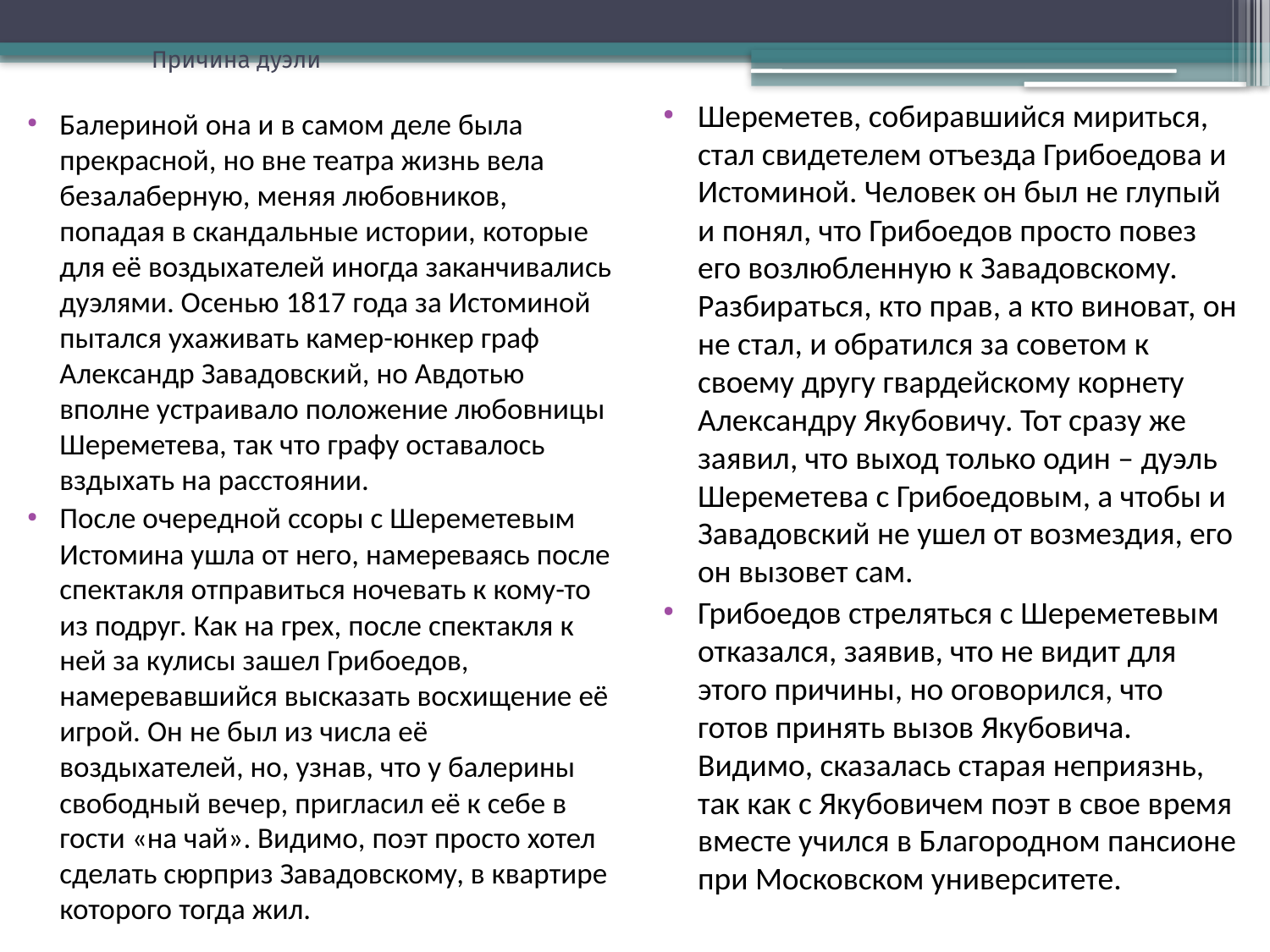

# Причина дуэли
Шереметев, собиравшийся мириться, стал свидетелем отъезда Грибоедова и Истоминой. Человек он был не глупый и понял, что Грибоедов просто повез его возлюбленную к Завадовскому. Разбираться, кто прав, а кто виноват, он не стал, и обратился за советом к своему другу гвардейскому корнету Александру Якубовичу. Тот сразу же заявил, что выход только один – дуэль Шереметева с Грибоедовым, а чтобы и Завадовский не ушел от возмездия, его он вызовет сам.
Грибоедов стреляться с Шереметевым отказался, заявив, что не видит для этого причины, но оговорился, что готов принять вызов Якубовича. Видимо, сказалась старая неприязнь, так как с Якубовичем поэт в свое время вместе учился в Благородном пансионе при Московском университете.

Балериной она и в самом деле была прекрасной, но вне театра жизнь вела безалаберную, меняя любовников, попадая в скандальные истории, которые для её воздыхателей иногда заканчивались дуэлями. Осенью 1817 года за Истоминой пытался ухаживать камер-юнкер граф Александр Завадовский, но Авдотью вполне устраивало положение любовницы Шереметева, так что графу оставалось вздыхать на расстоянии.
После очередной ссоры с Шереметевым Истомина ушла от него, намереваясь после спектакля отправиться ночевать к кому-то из подруг. Как на грех, после спектакля к ней за кулисы зашел Грибоедов, намеревавшийся высказать восхищение её игрой. Он не был из числа её воздыхателей, но, узнав, что у балерины свободный вечер, пригласил её к себе в гости «на чай». Видимо, поэт просто хотел сделать сюрприз Завадовскому, в квартире которого тогда жил.